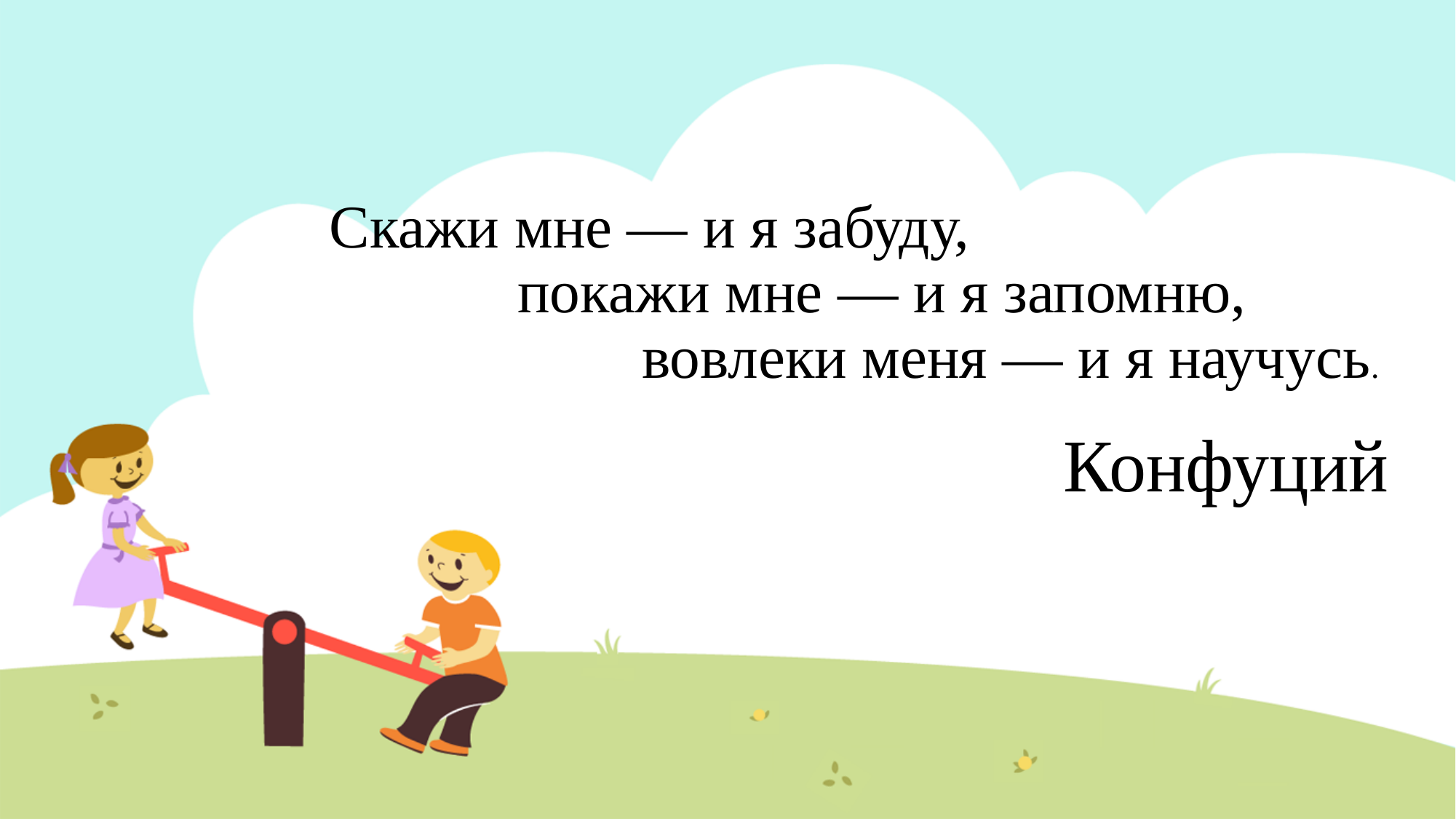

# Скажи мне — и я забуду, покажи мне — и я запомню, вовлеки меня — и я научусь.   Конфуций